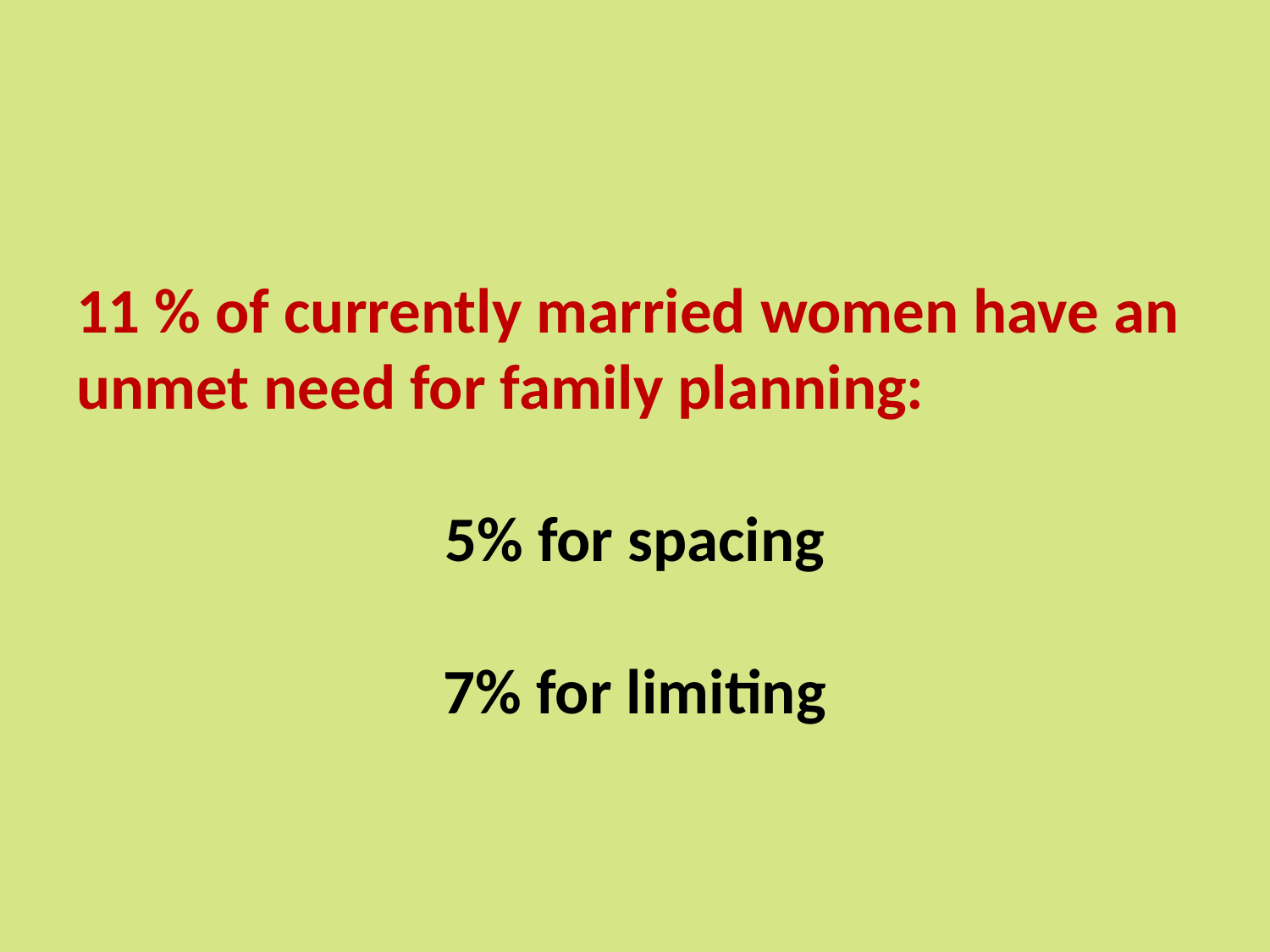

11 % of currently married women have an unmet need for family planning:

5% for spacing

7% for limiting